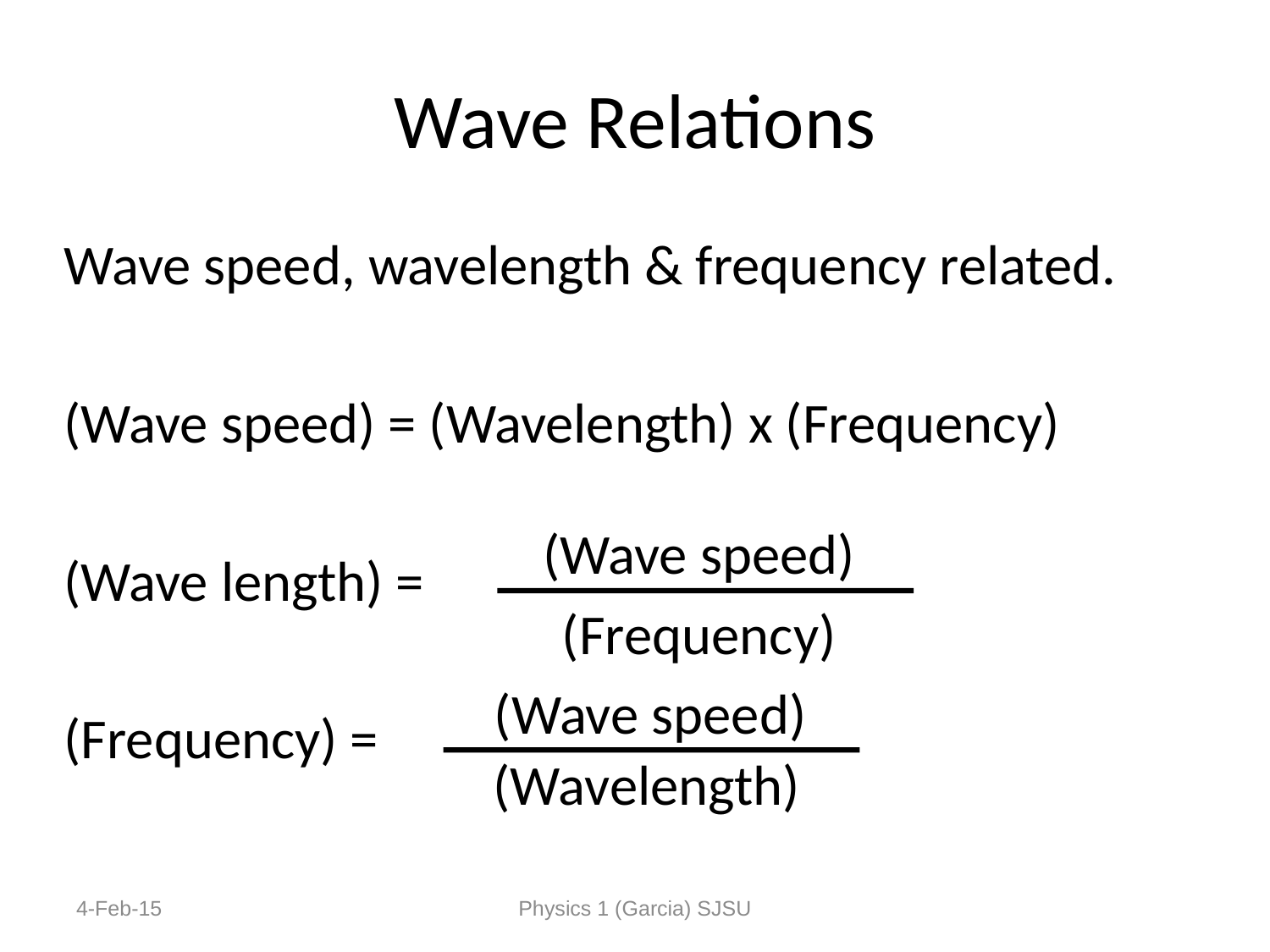

# Wave Relations
Wave speed, wavelength & frequency related.

(Wave speed) = (Wavelength) x (Frequency)

(Wave length) =

(Frequency) =
(Wave speed)

(Frequency)
(Wave speed)
(Wavelength)

4-Feb-15
Physics 1 (Garcia) SJSU